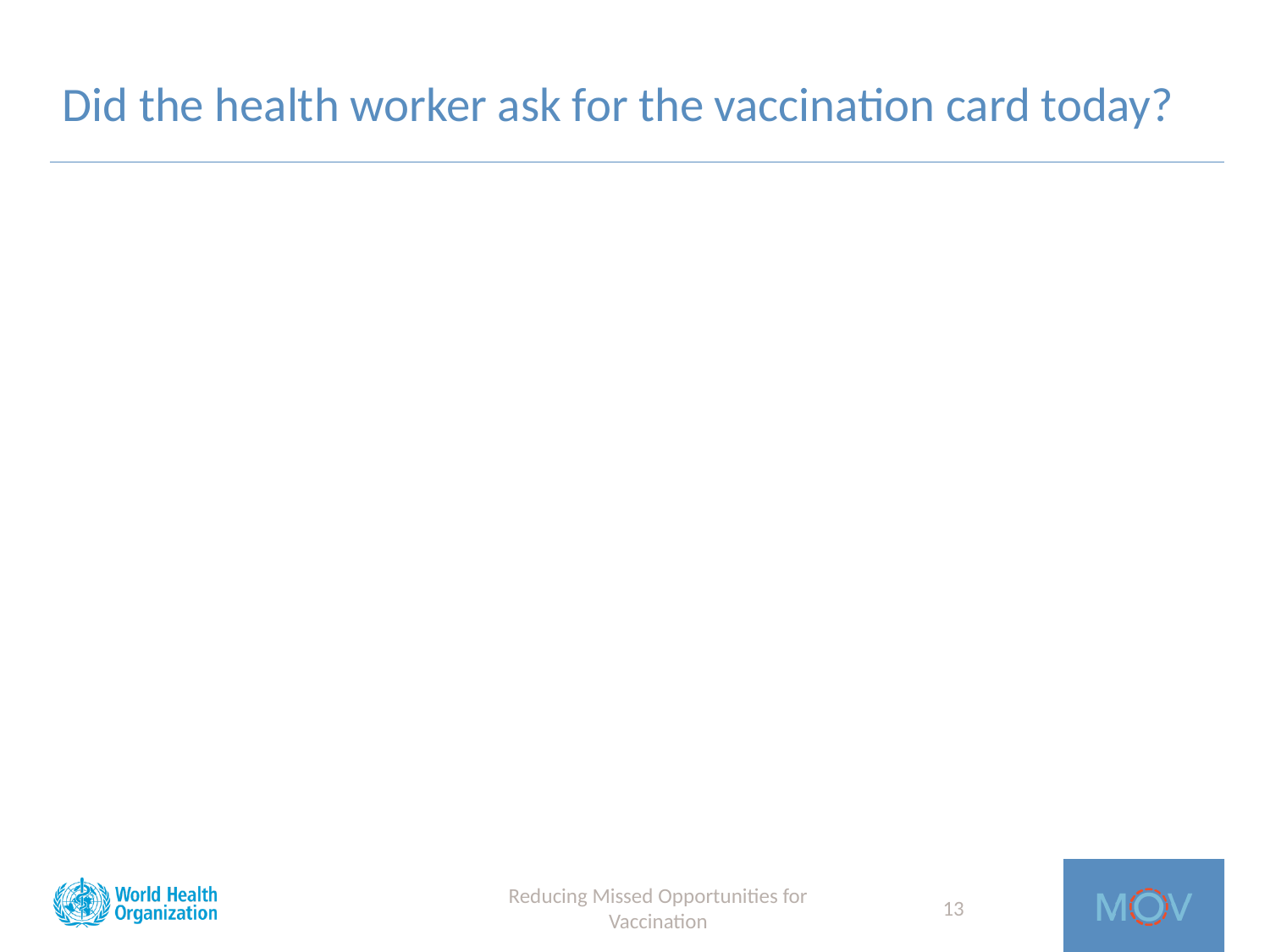

# Did the health worker ask for the vaccination card today?
Reducing Missed Opportunities for Vaccination
13